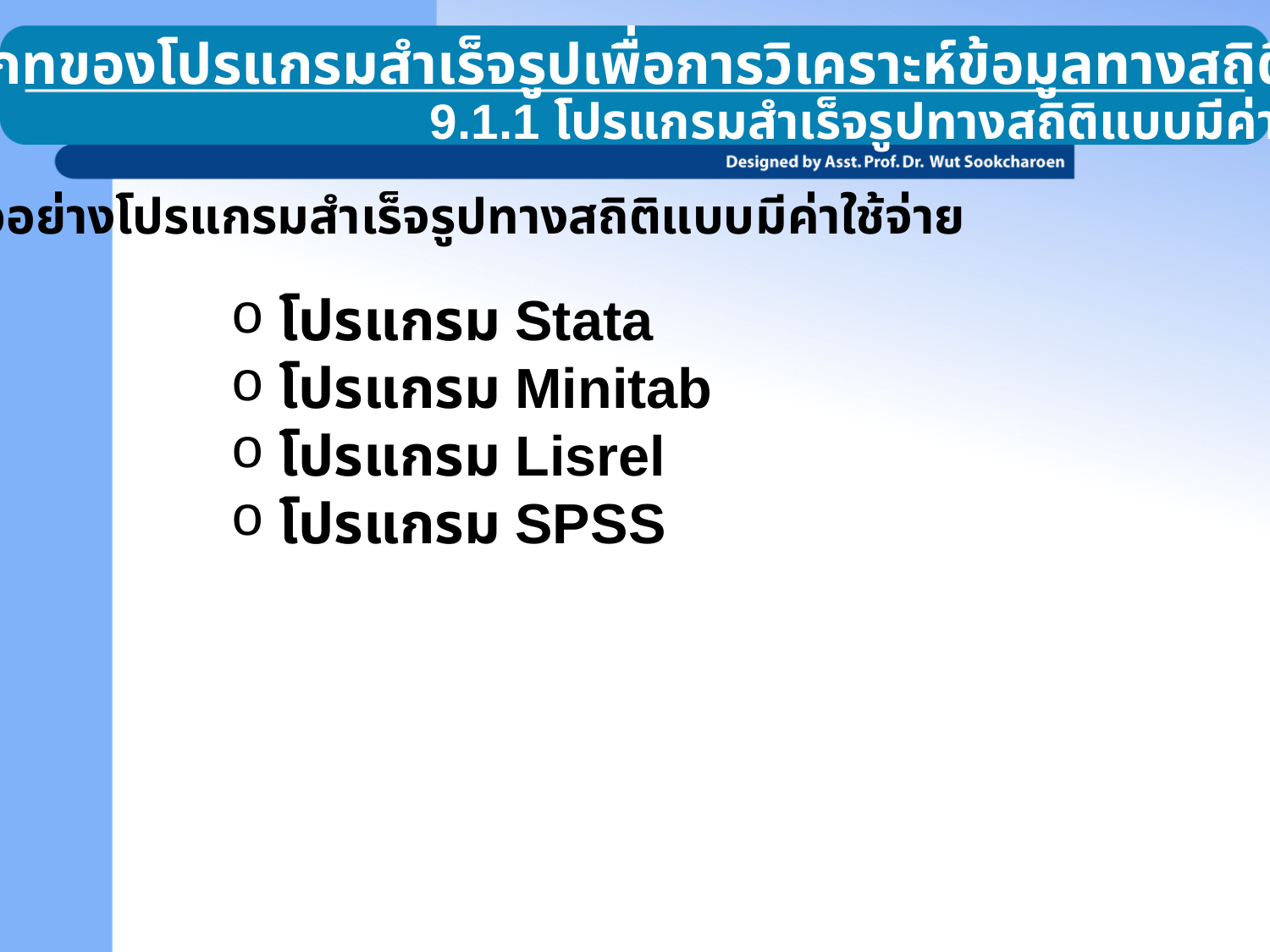

9.1 ประเภทของโปรแกรมสำเร็จรูปเพื่อการวิเคราะห์ข้อมูลทางสถิติ
9.1.1 โปรแกรมสำเร็จรูปทางสถิติแบบมีค่าใช้จ่าย
ตัวอย่างโปรแกรมสำเร็จรูปทางสถิติแบบมีค่าใช้จ่าย
 โปรแกรม Stata
 โปรแกรม Minitab
 โปรแกรม Lisrel
 โปรแกรม SPSS